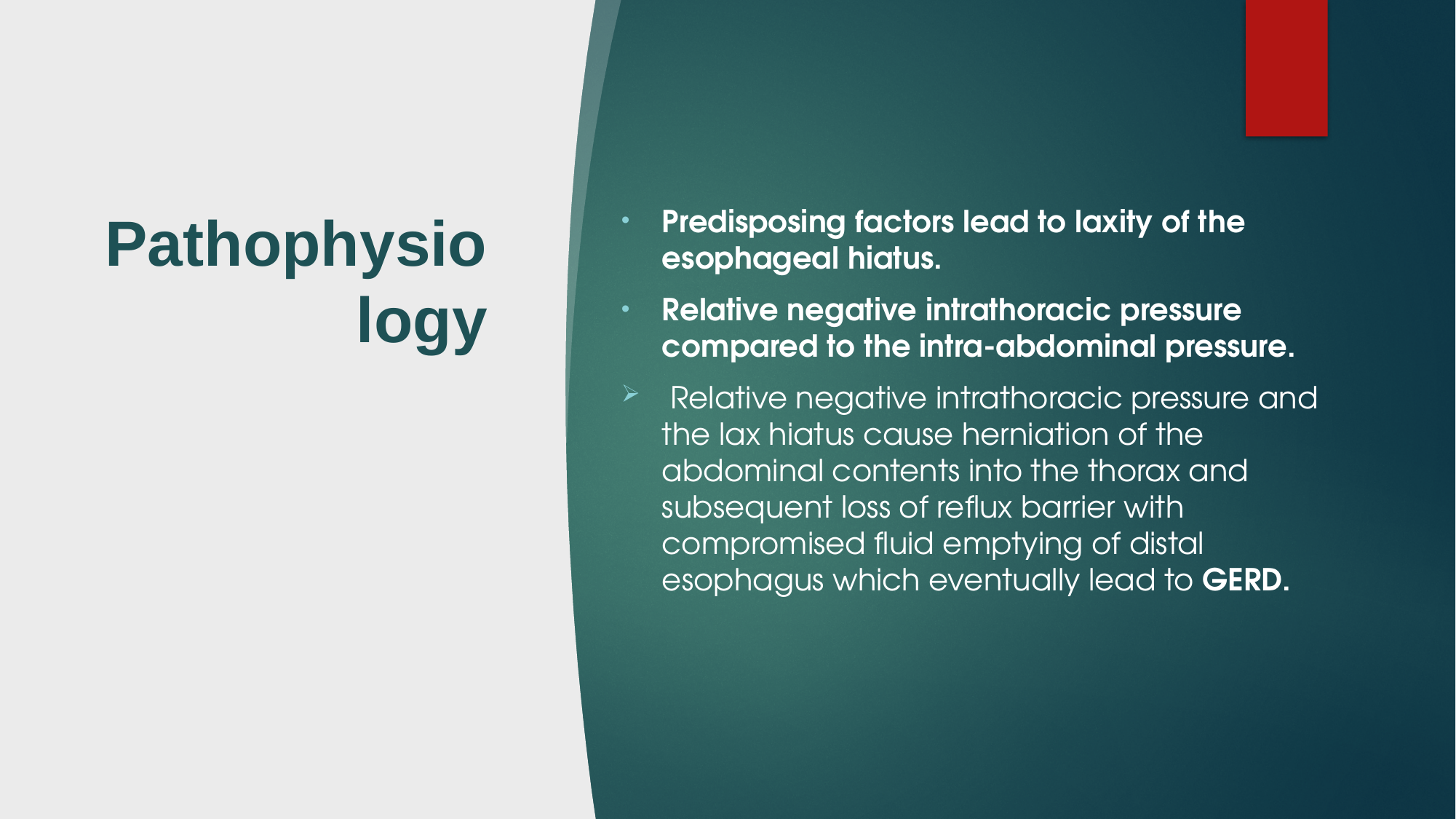

# Pathophysiology
Predisposing factors lead to laxity of the esophageal hiatus.
Relative negative intrathoracic pressure compared to the intra-abdominal pressure.
 Relative negative intrathoracic pressure and the lax hiatus cause herniation of the abdominal contents into the thorax and subsequent loss of reflux barrier with compromised fluid emptying of distal esophagus which eventually lead to GERD.